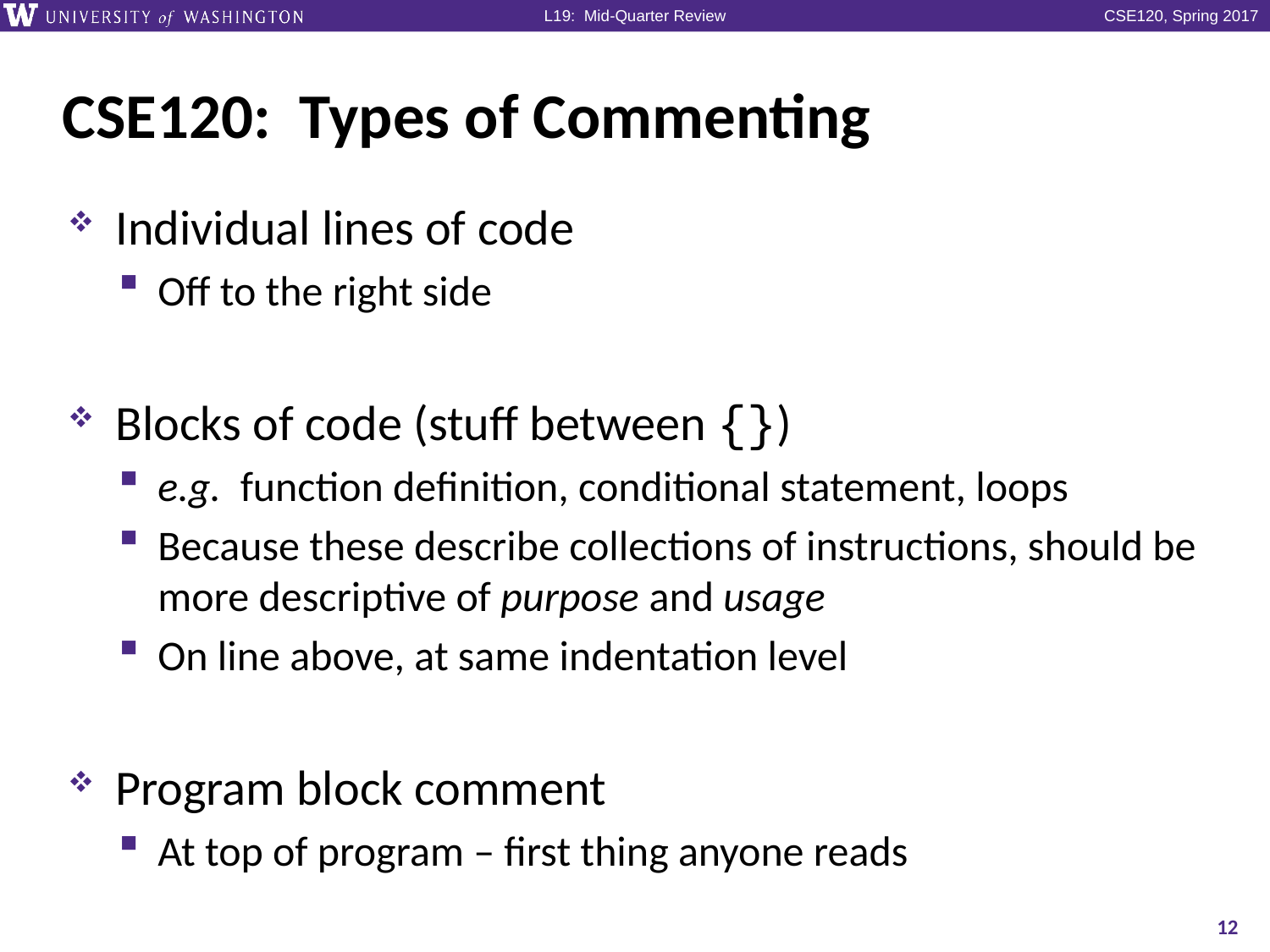

# CSE120:  Types of Commenting
Individual lines of code
Off to the right side

Blocks of code (stuff between {})
e.g.  function definition, conditional statement, loops
Because these describe collections of instructions, should be more descriptive of purpose and usage
On line above, at same indentation level

Program block comment
At top of program – first thing anyone reads
12